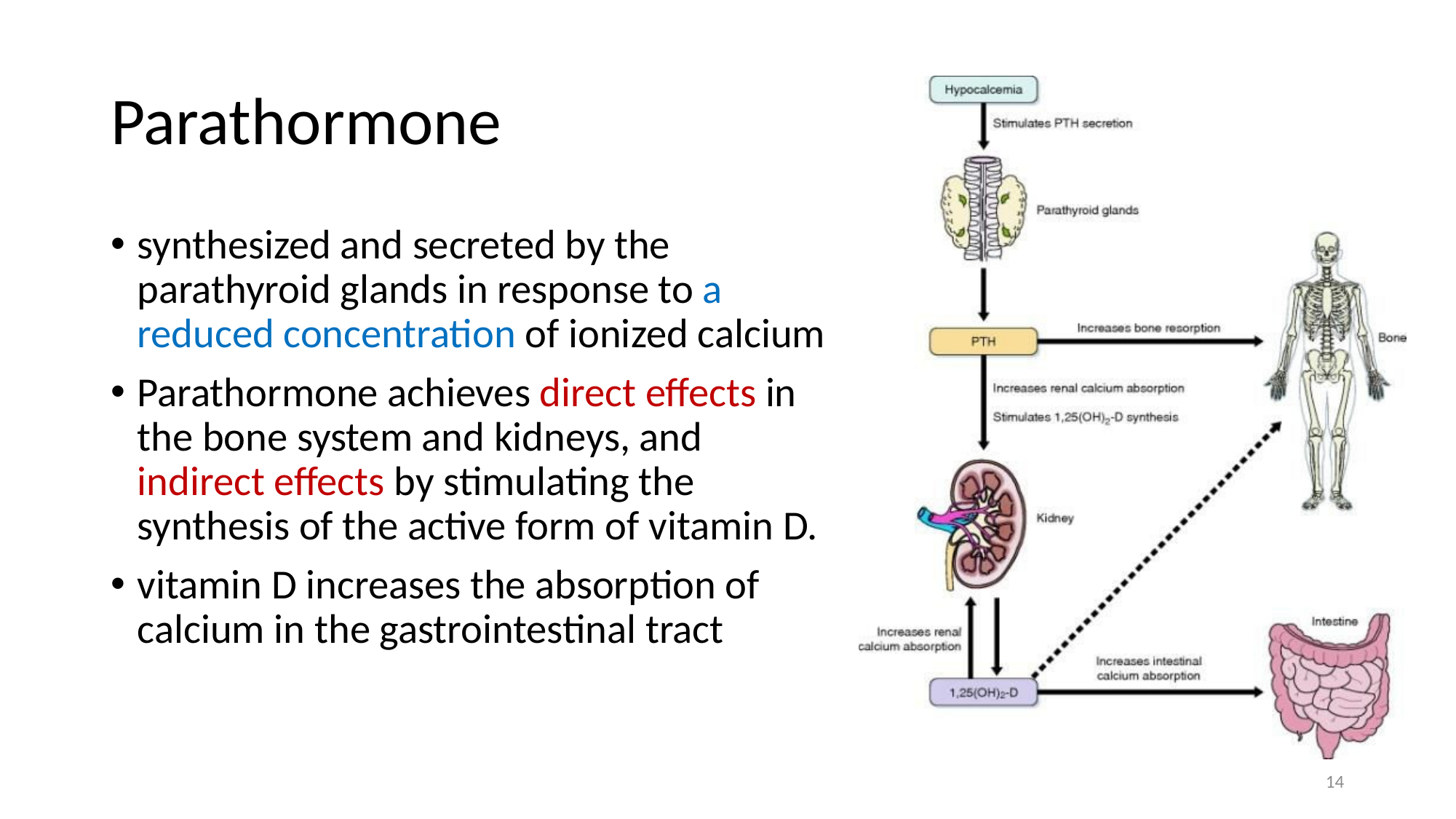

# Parathormone

synthesized and secreted by the parathyroid glands in response to a reduced concentration of ionized calcium
Parathormone achieves direct effects in the bone system and kidneys, and indirect effects by stimulating the synthesis of the active form of vitamin D.
vitamin D increases the absorption of calcium in the gastrointestinal tract
14